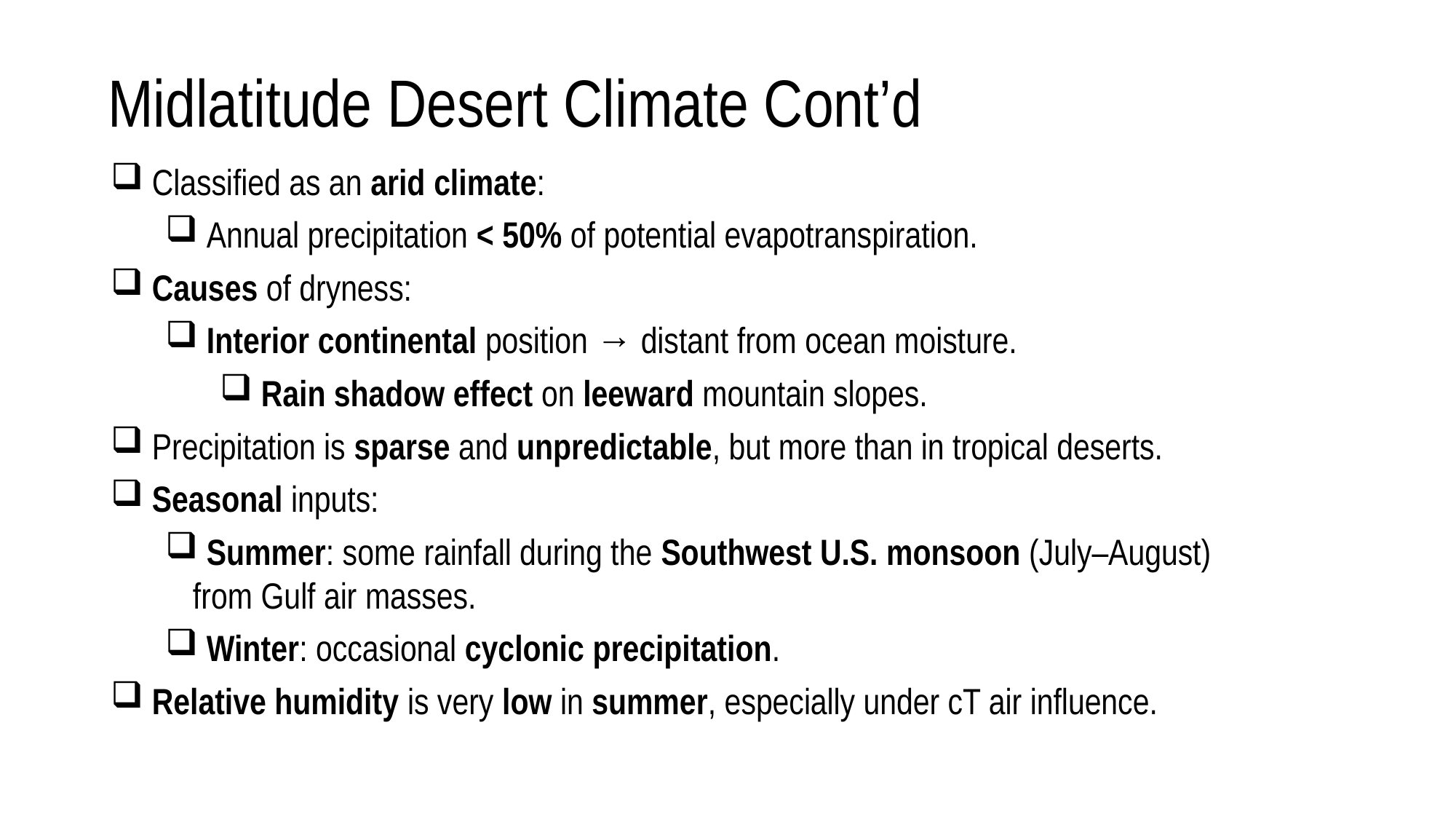

# Midlatitude Desert Climate Cont’d
 Classified as an arid climate:
 Annual precipitation < 50% of potential evapotranspiration.
 Causes of dryness:
 Interior continental position → distant from ocean moisture.
 Rain shadow effect on leeward mountain slopes.
 Precipitation is sparse and unpredictable, but more than in tropical deserts.
 Seasonal inputs:
 Summer: some rainfall during the Southwest U.S. monsoon (July–August) from Gulf air masses.
 Winter: occasional cyclonic precipitation.
 Relative humidity is very low in summer, especially under cT air influence.